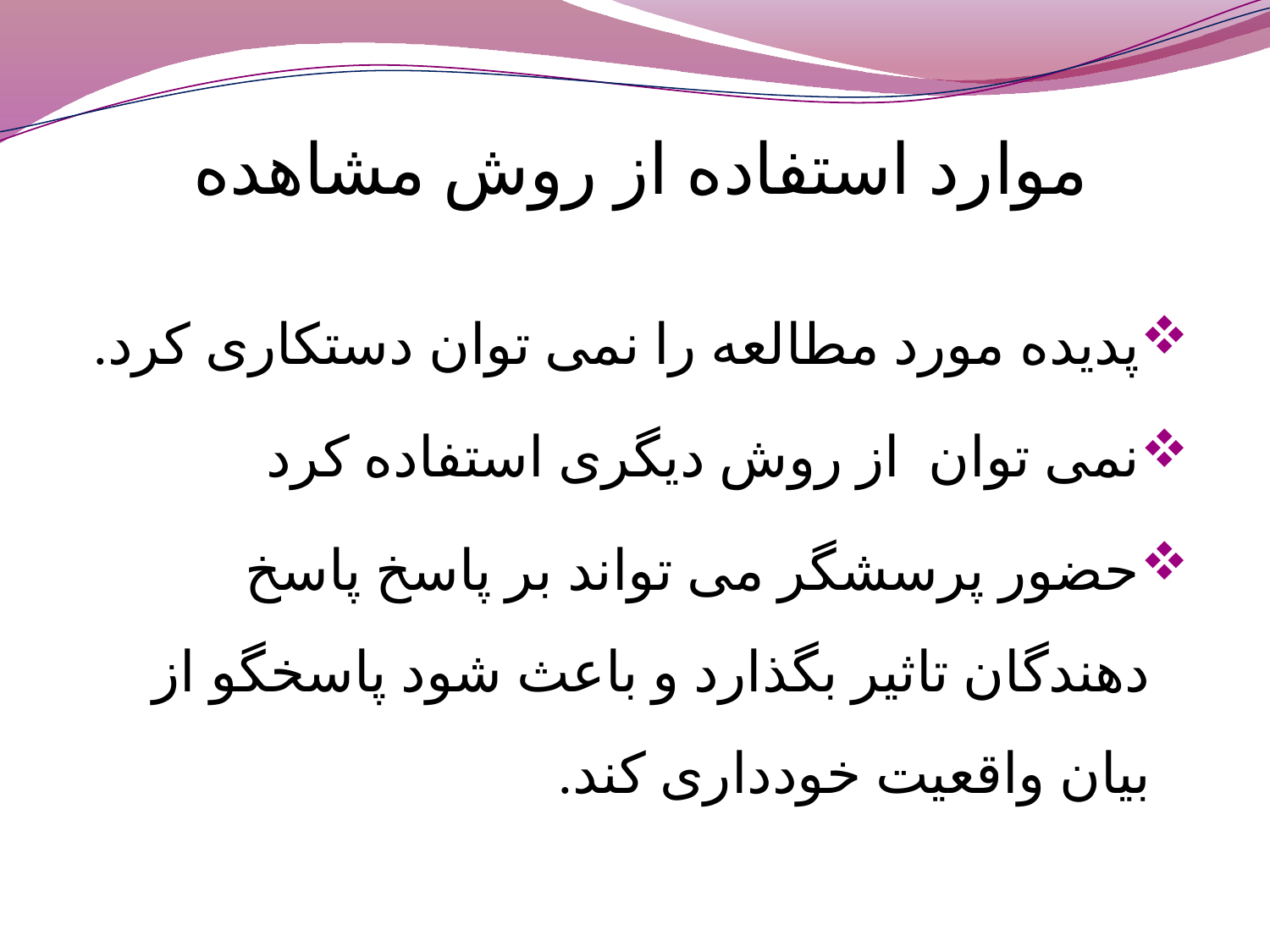

# موارد استفاده از روش مشاهده
پدیده مورد مطالعه را نمی توان دستکاری کرد.
نمی توان  از روش دیگری استفاده کرد
حضور پرسشگر می تواند بر پاسخ پاسخ دهندگان تاثیر بگذارد و باعث شود پاسخگو از بیان واقعیت خودداری کند.